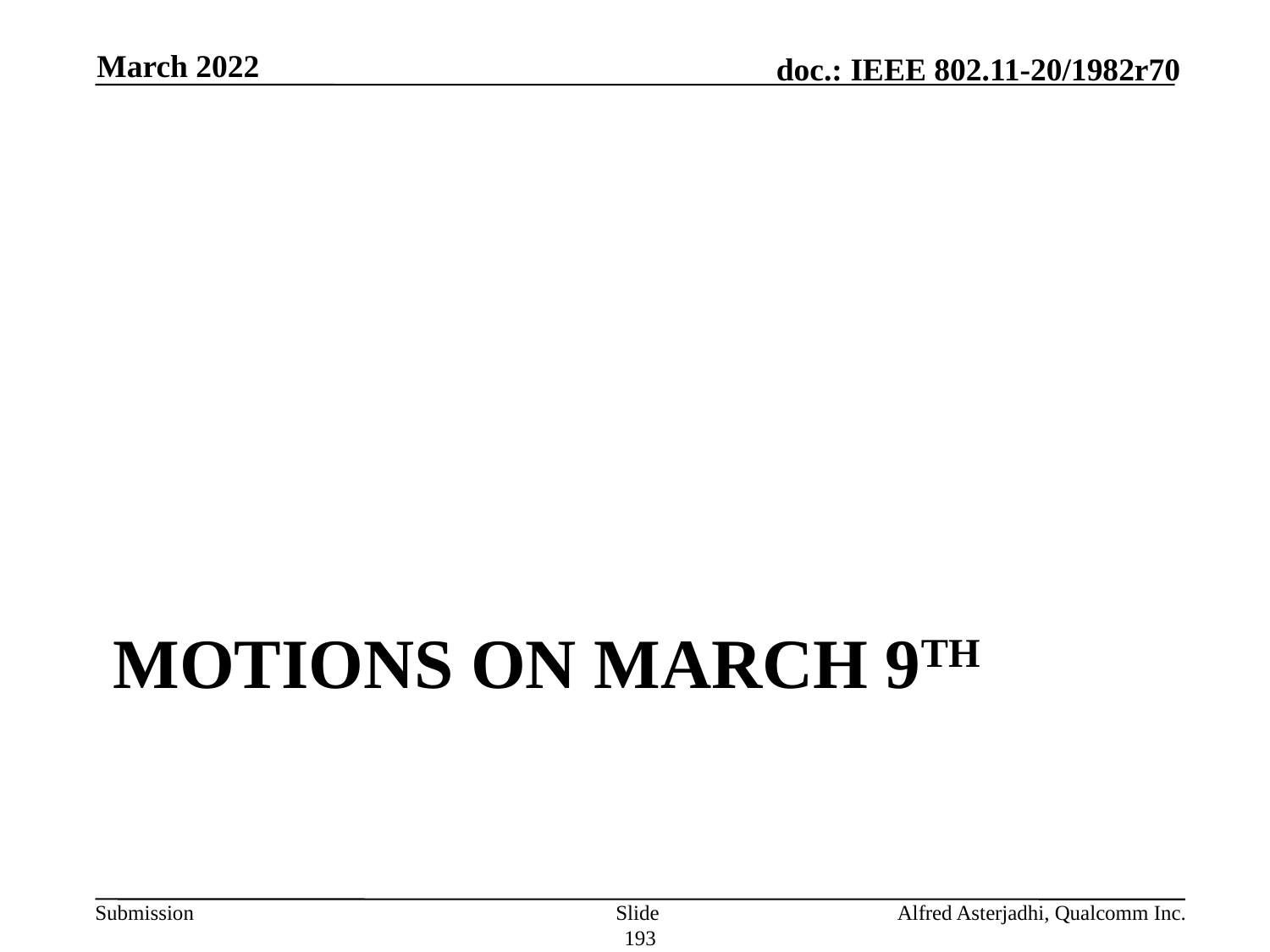

March 2022

# Motions on March 9th
Slide 193
Alfred Asterjadhi, Qualcomm Inc.